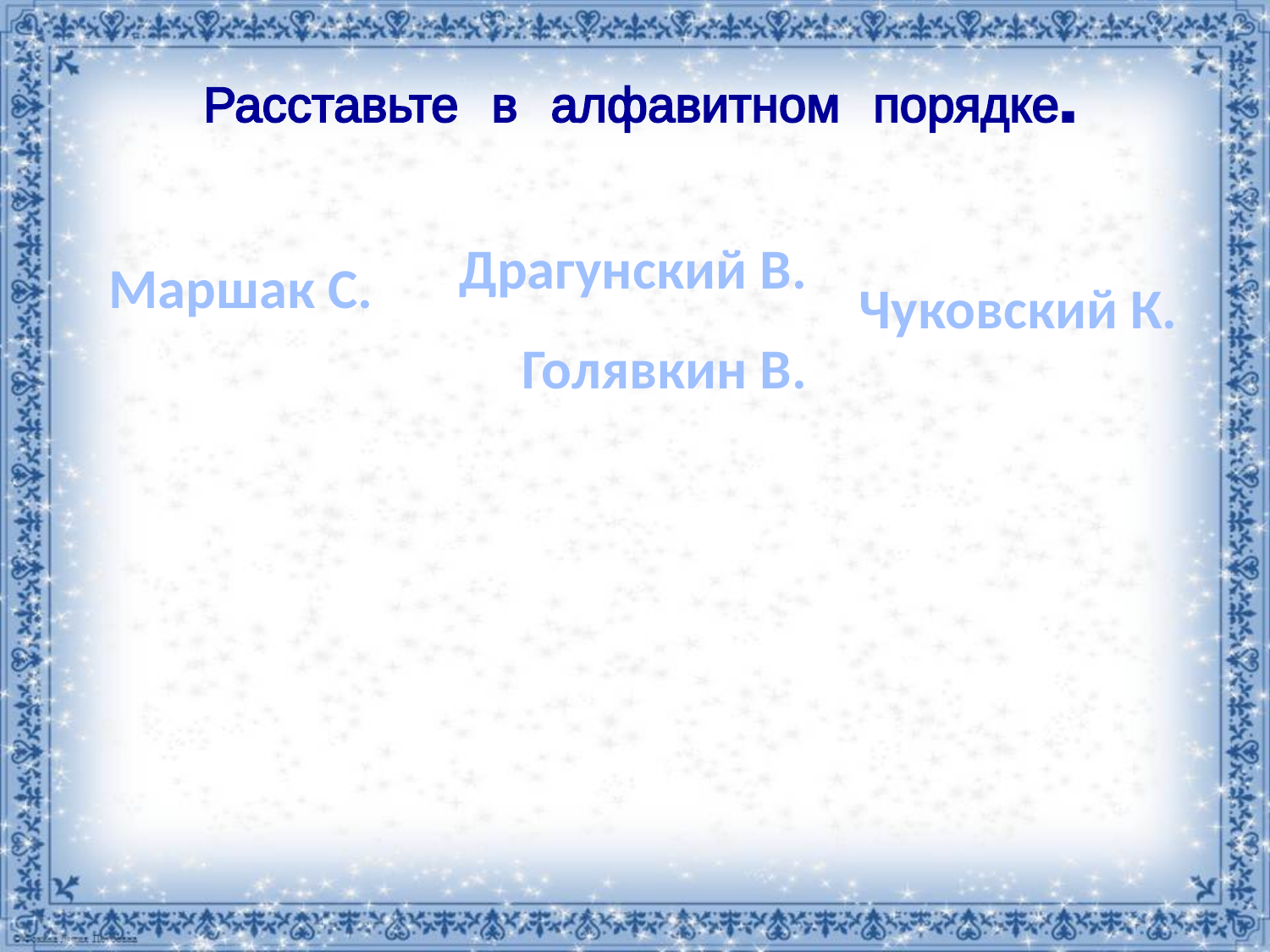

Расставьте  в  алфавитном  порядке.
Драгунский В.
Маршак С.
Чуковский К.
Голявкин В.